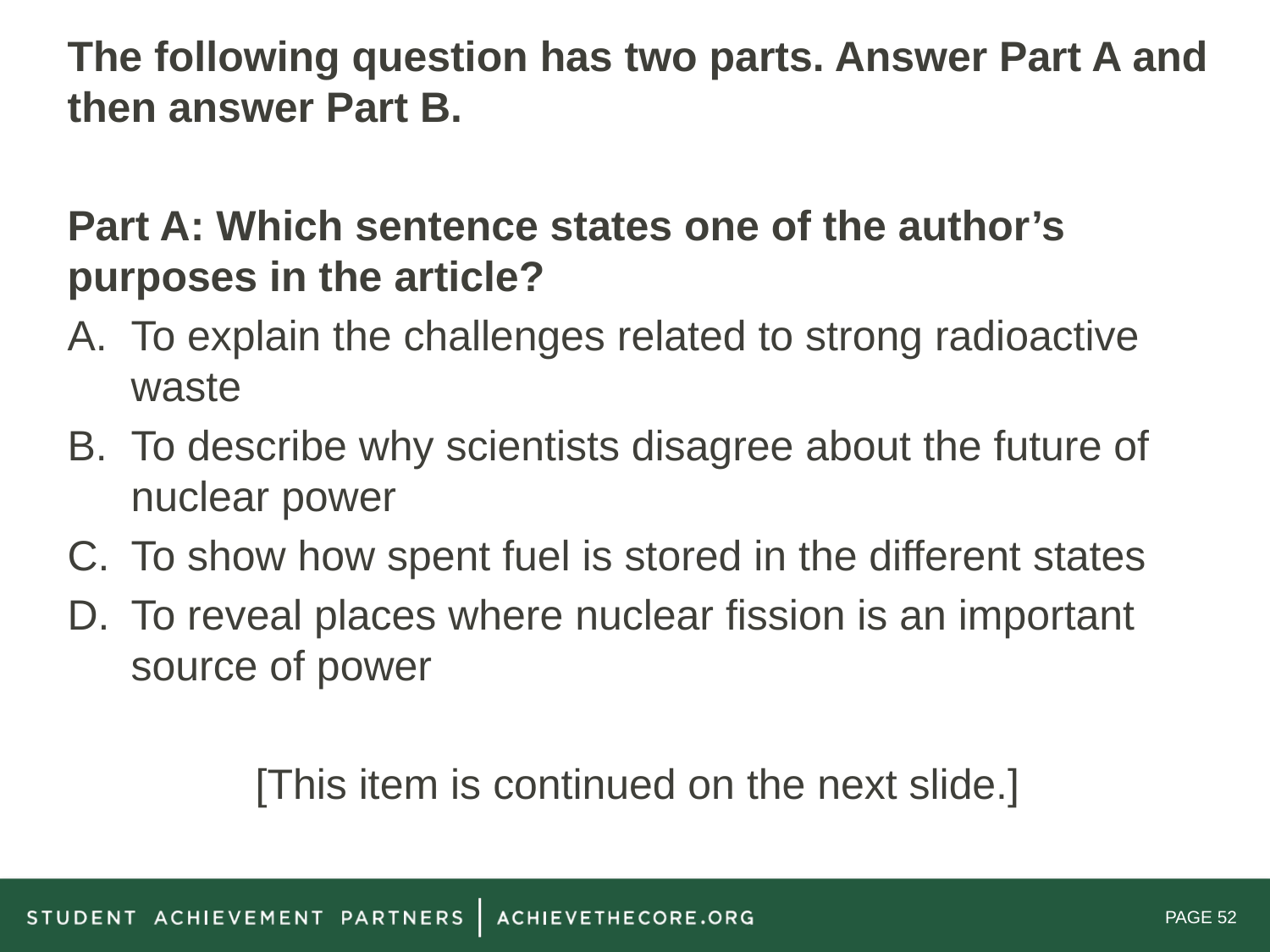

The following question has two parts. Answer Part A and then answer Part B.

Part A: Which sentence states one of the author’s purposes in the article?
To explain the challenges related to strong radioactive waste
To describe why scientists disagree about the future of nuclear power
To show how spent fuel is stored in the different states
To reveal places where nuclear fission is an important source of power

[This item is continued on the next slide.]